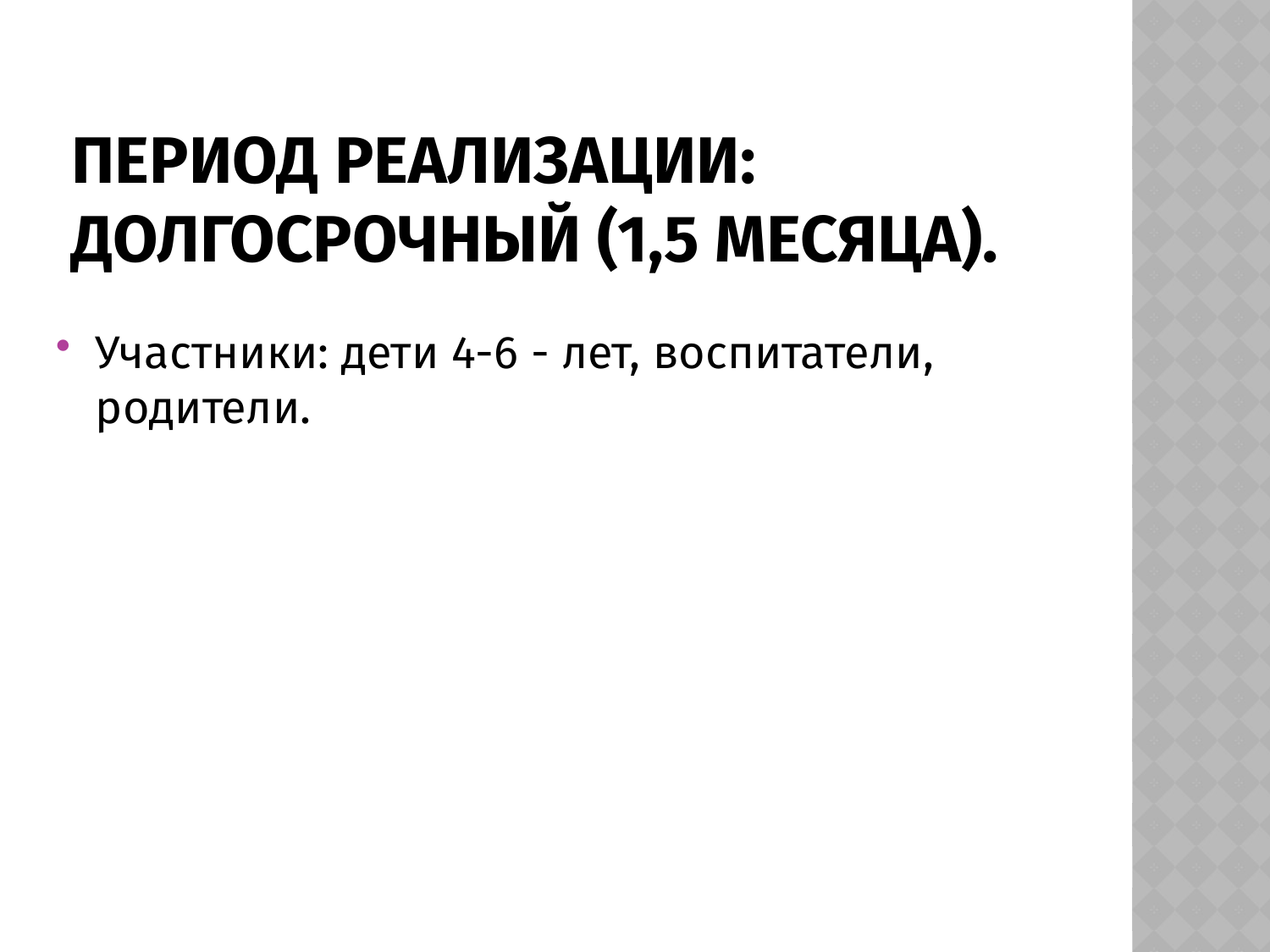

# Период реализации: долгосрочный (1,5 месяца).
Участники: дети 4-6 - лет, воспитатели, родители.